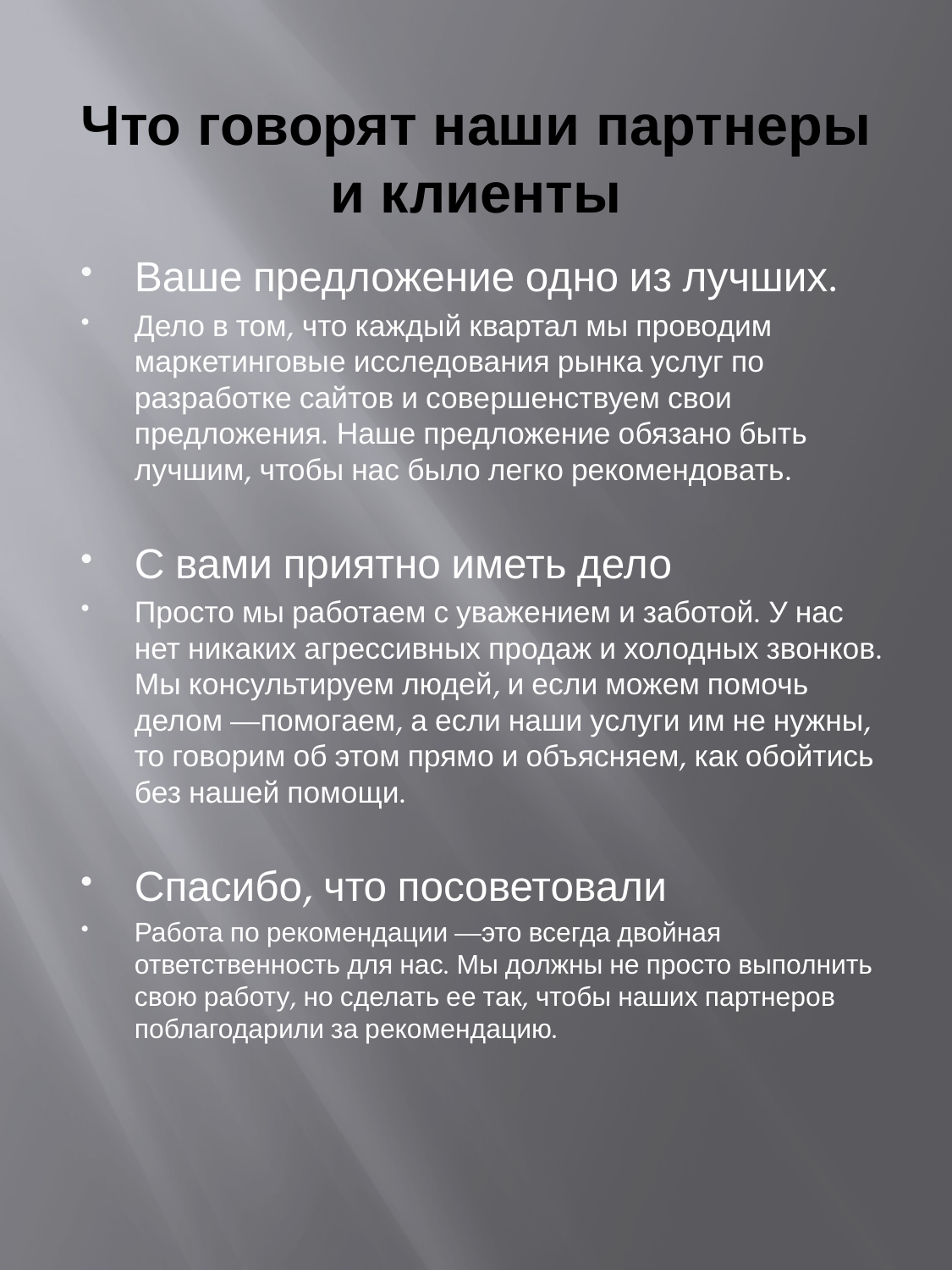

# Что говорят наши партнеры и клиенты

Ваше предложение одно из лучших.
Дело в том, что каждый квартал мы проводим маркетинговые исследования рынка услуг по разработке сайтов и совершенствуем свои предложения. Наше предложение обязано быть лучшим, чтобы нас было легко рекомендовать.

С вами приятно иметь дело
Просто мы работаем с уважением и заботой. У нас нет никаких агрессивных продаж и холодных звонков. Мы консультируем людей, и если можем помочь делом —помогаем, а если наши услуги им не нужны, то говорим об этом прямо и объясняем, как обойтись без нашей помощи.

Спасибо, что посоветовали
Работа по рекомендации —это всегда двойная ответственность для нас. Мы должны не просто выполнить свою работу, но сделать ее так, чтобы наших партнеров поблагодарили за рекомендацию.